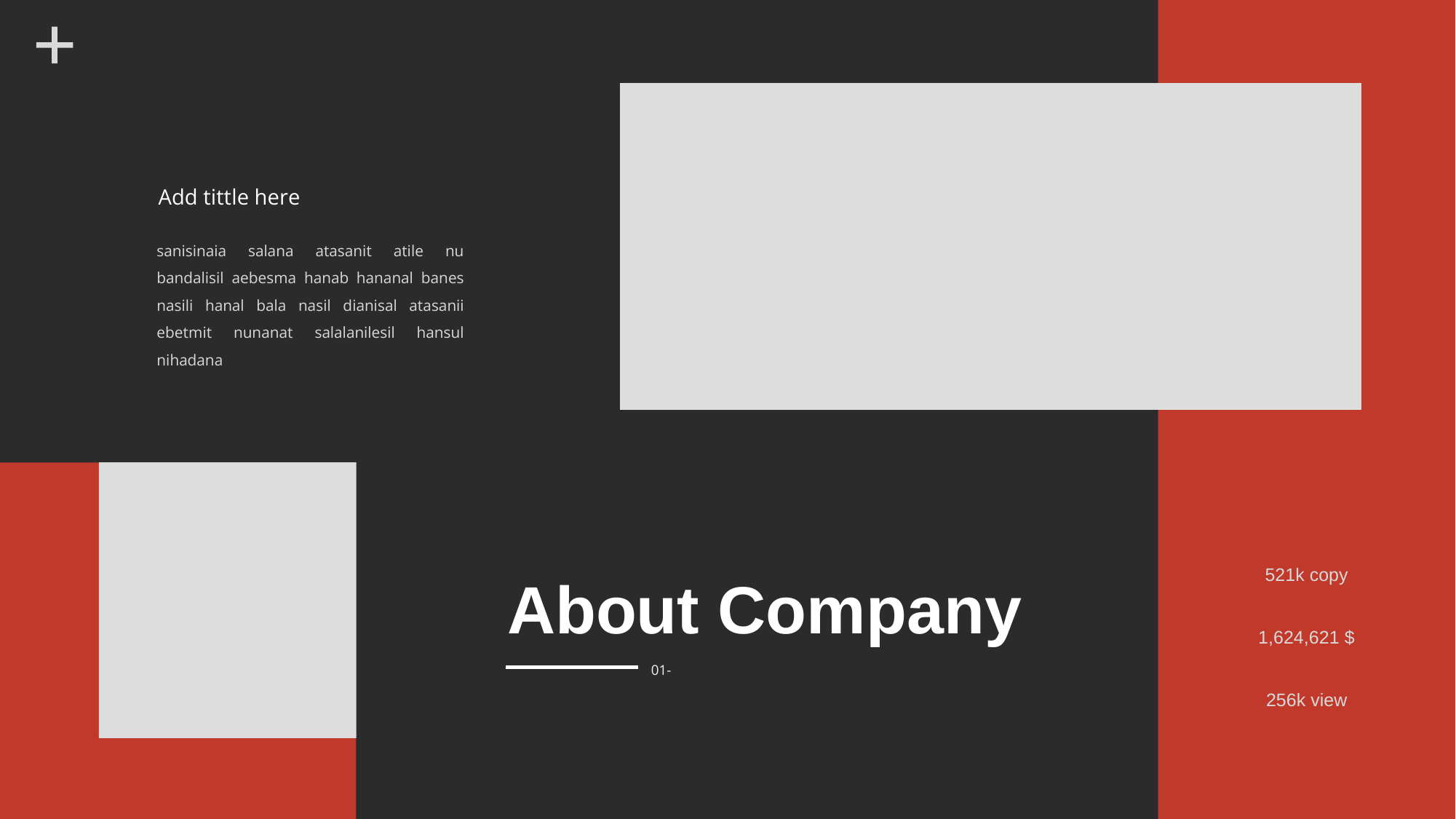

Add tittle here
sanisinaia salana atasanit atile nu bandalisil aebesma hanab hananal banes nasili hanal bala nasil dianisal atasanii ebetmit nunanat salalanilesil hansul nihadana
521k copy
1,624,621 $
256k view
About Company
01-